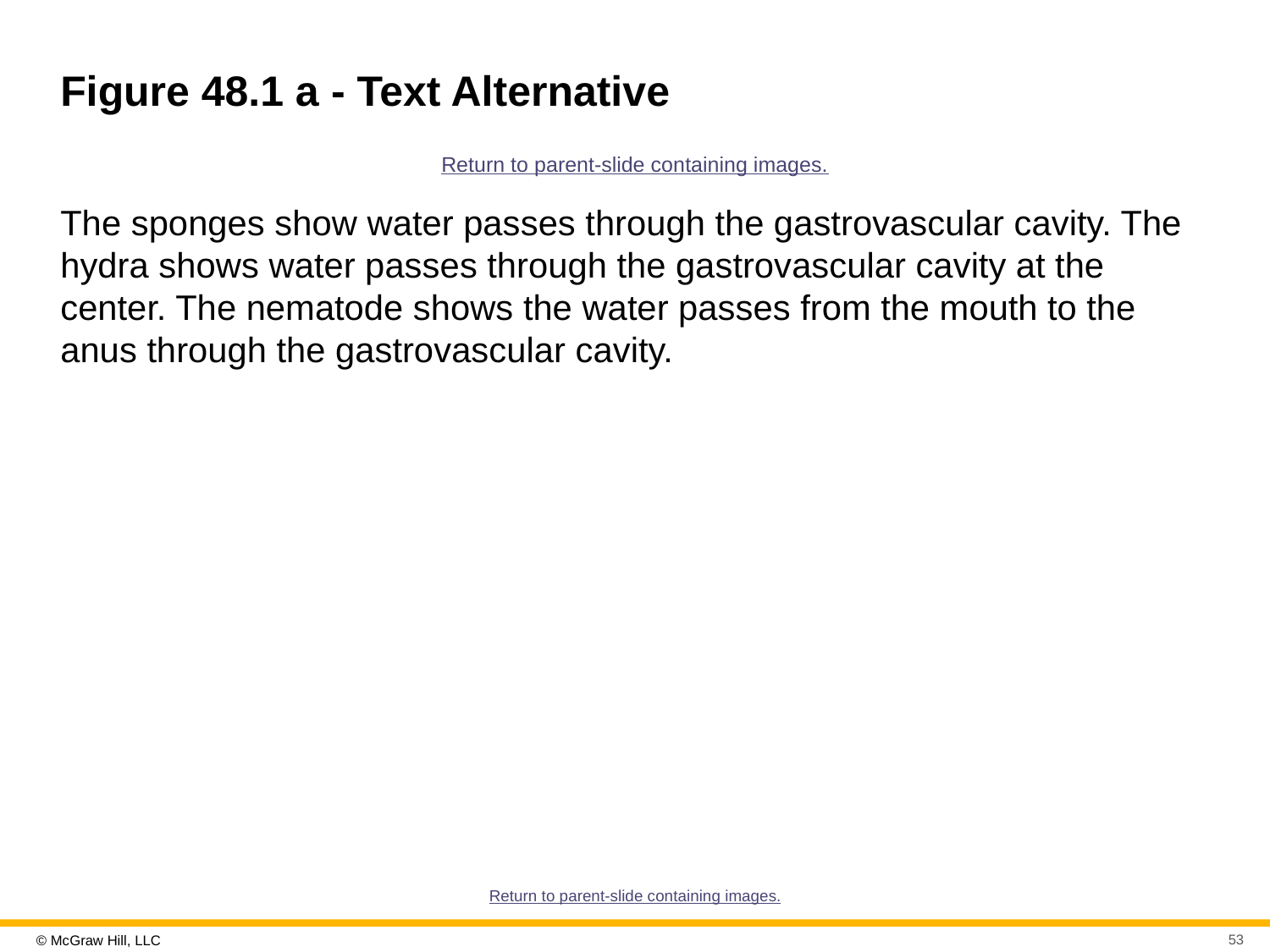

# Figure 48.1 a - Text Alternative
Return to parent-slide containing images.
The sponges show water passes through the gastrovascular cavity. The hydra shows water passes through the gastrovascular cavity at the center. The nematode shows the water passes from the mouth to the anus through the gastrovascular cavity.
Return to parent-slide containing images.
53